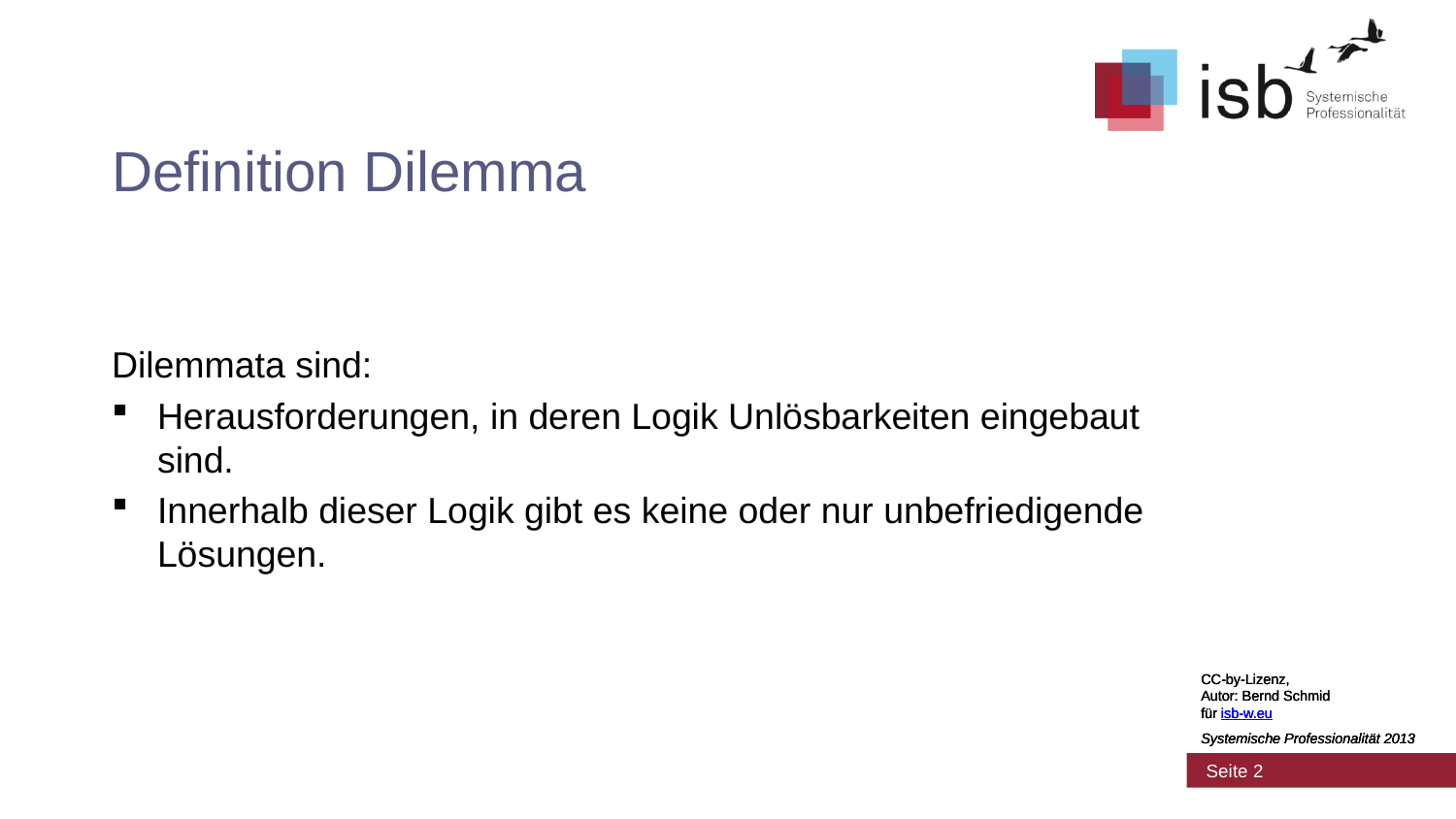

# Definition Dilemma
Dilemmata sind:
Herausforderungen, in deren Logik Unlösbarkeiten eingebaut sind.
Innerhalb dieser Logik gibt es keine oder nur unbefriedigende Lösungen.

CC-by-Lizenz,
Autor: Bernd Schmid
für isb-w.eu
Systemische Professionalität 2013

CC-by-Lizenz,
Autor: Bernd Schmid
für isb-w.eu
Systemische Professionalität 2013
 Seite 2